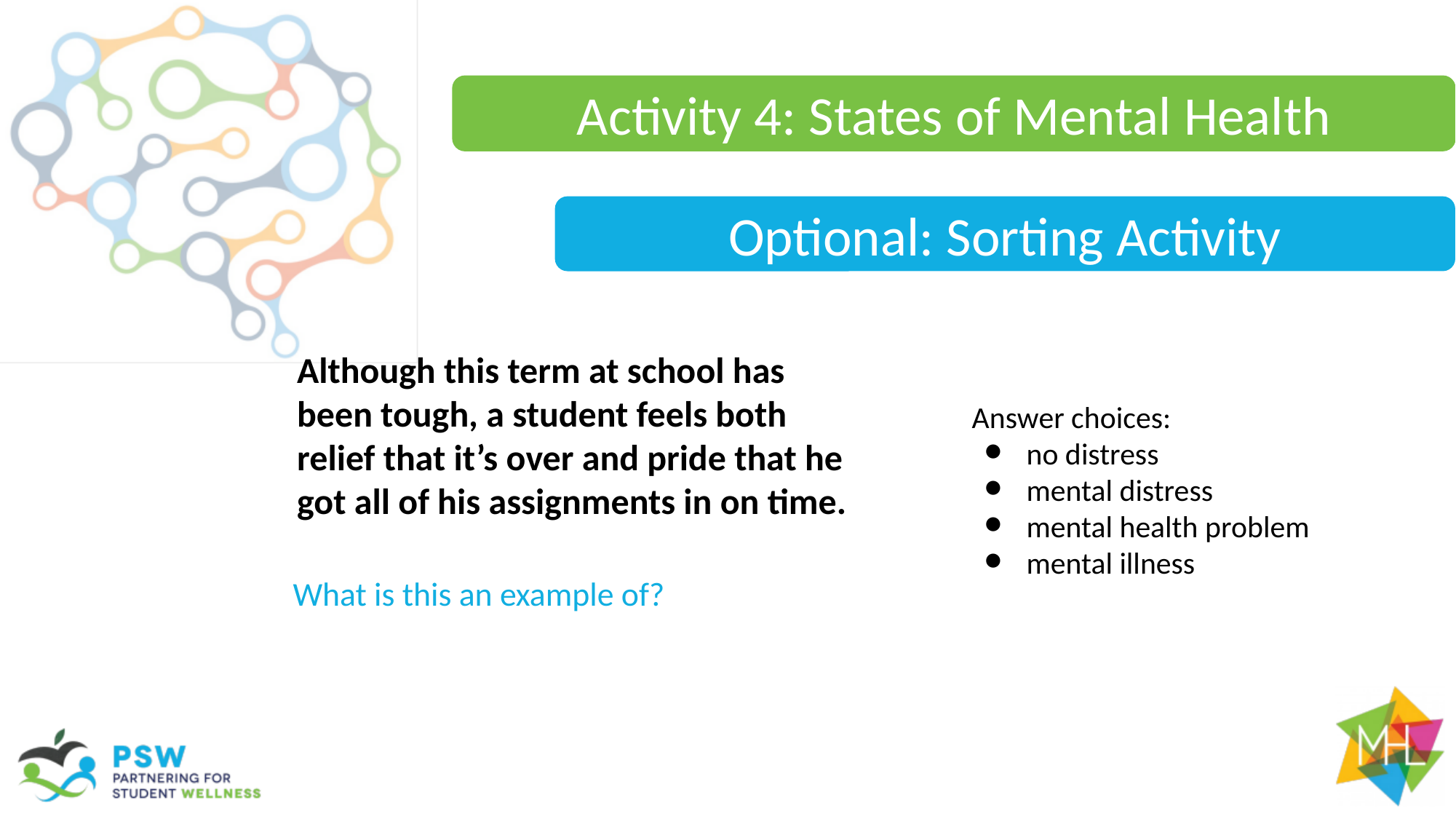

Activity 4: States of Mental Health
Optional: Sorting Activity
Although this term at school has been tough, a student feels both relief that it’s over and pride that he got all of his assignments in on time.
Answer choices:
no distress
mental distress
mental health problem
mental illness
What is this an example of?